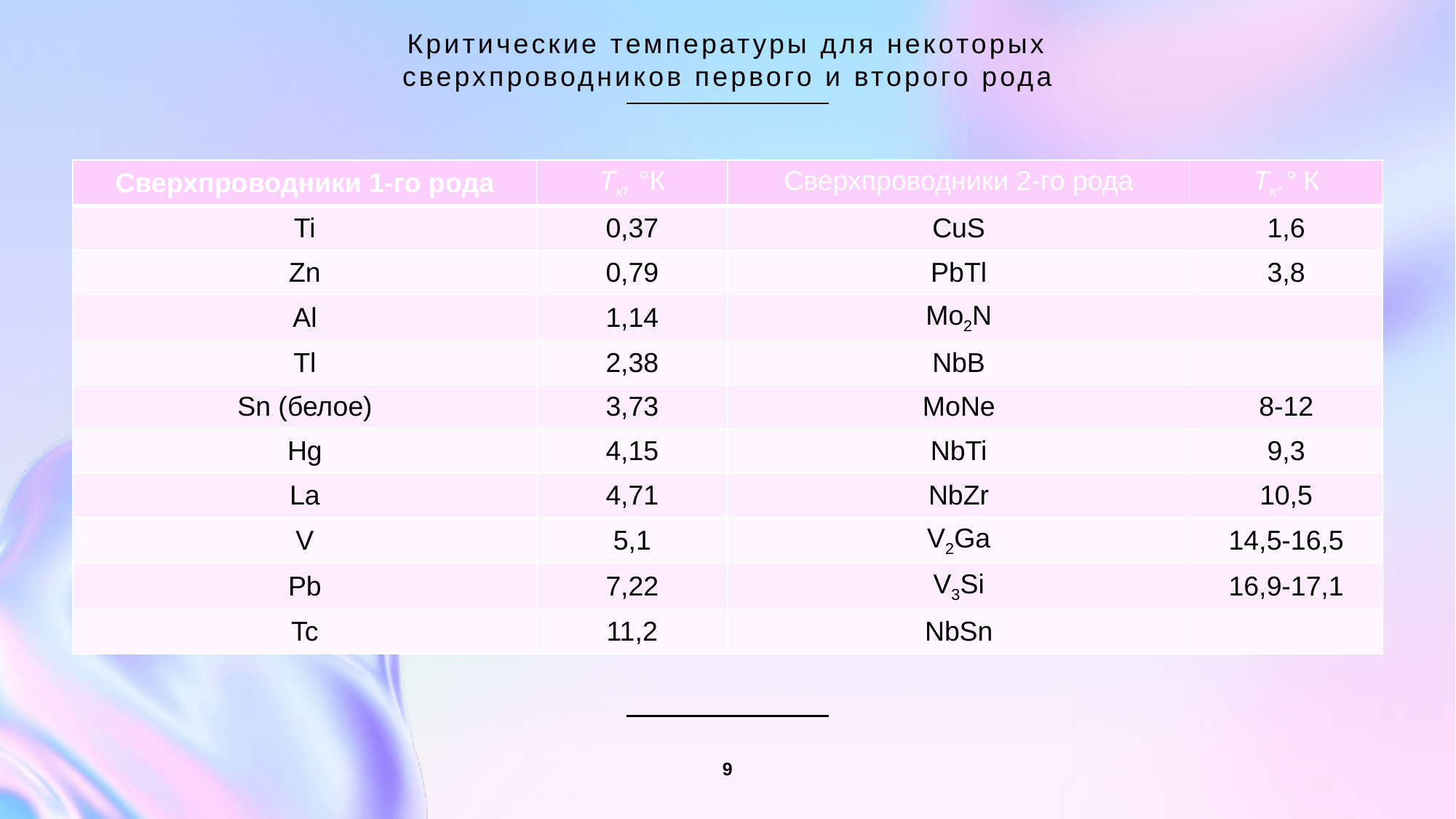

Критические температуры для некоторых сверхпроводников первого и второго рода
| Сверхпроводники 1-го рода | Тк, °К | Сверхпроводники 2-го рода | Тк.° К |
| --- | --- | --- | --- |
| Ti | 0,37 | CuS | 1,6 |
| Zn | 0,79 | PbTl | 3,8 |
| Al | 1,14 | Mo2N |  |
| Tl | 2,38 | NbB |  |
| Sn (белое) | 3,73 | MoNe | 8-12 |
| Hg | 4,15 | NbTi | 9,3 |
| La | 4,71 | NbZr | 10,5 |
| V | 5,1 | V2Ga | 14,5-16,5 |
| Pb | 7,22 | V3Si | 16,9-17,1 |
| Tc | 11,2 | NbSn |  |
9